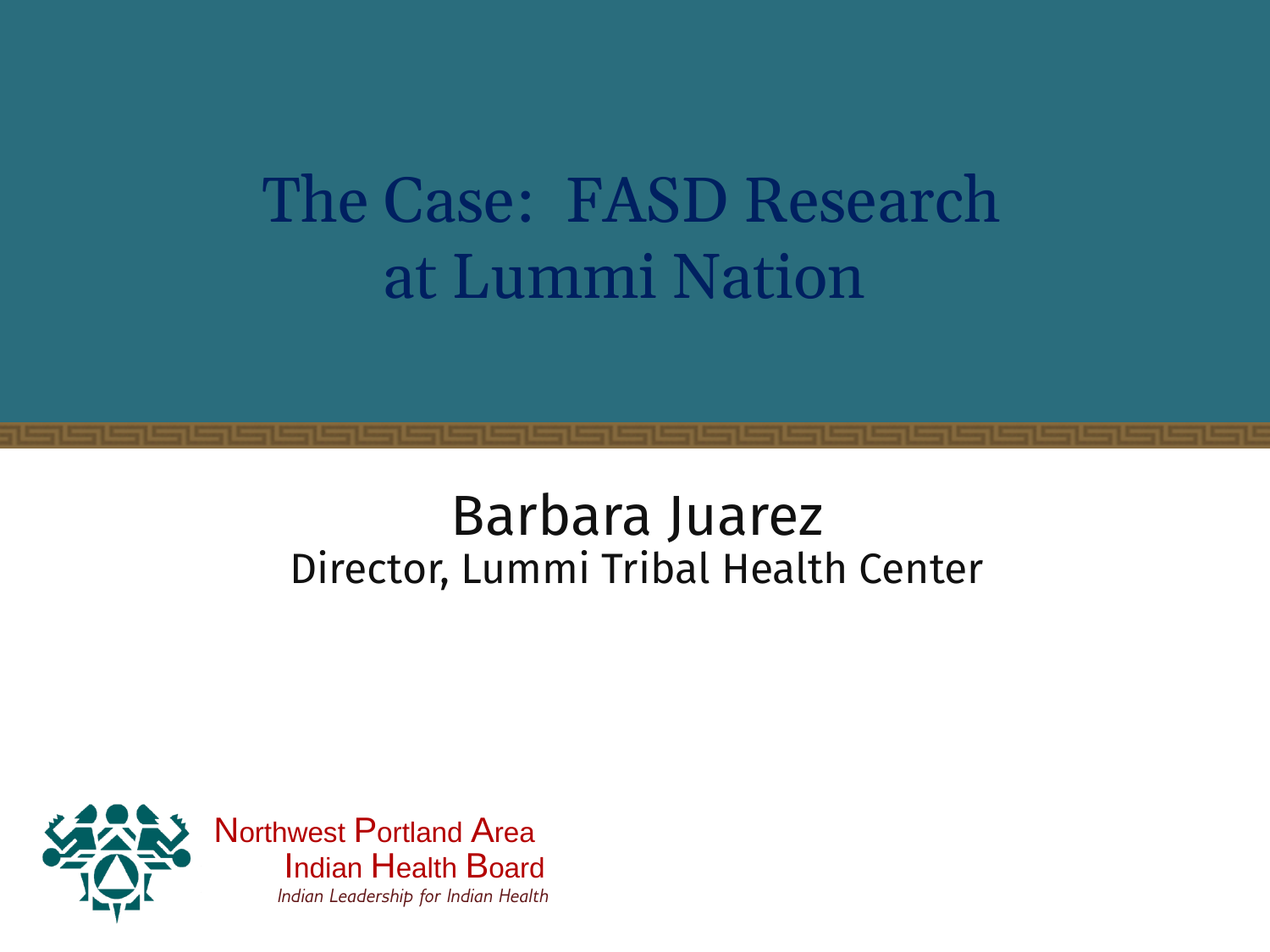

# The Case:  FASD Research at Lummi Nation

Barbara Juarez
Director, Lummi Tribal Health Center